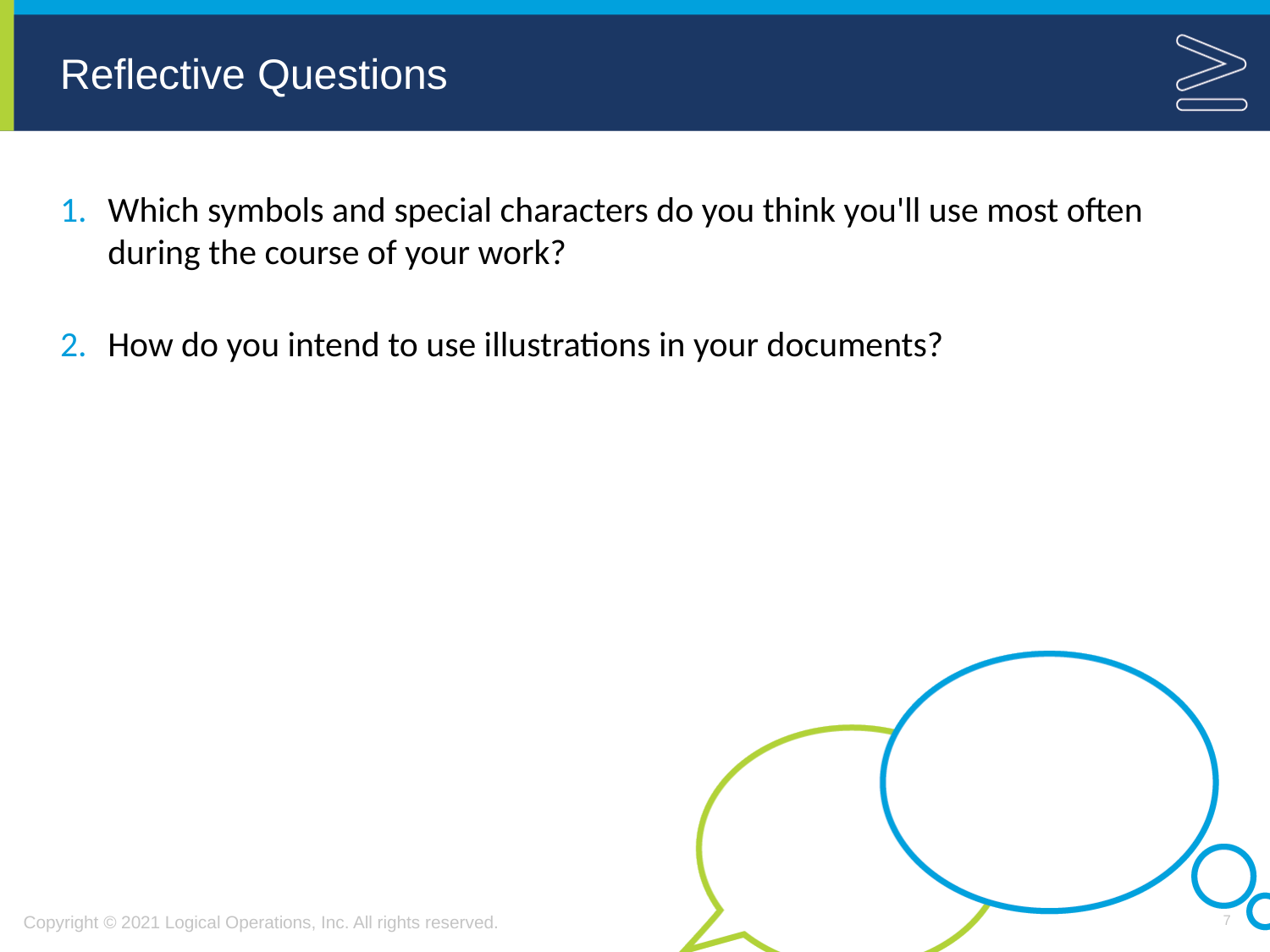

Which symbols and special characters do you think you'll use most often during the course of your work?
How do you intend to use illustrations in your documents?
7